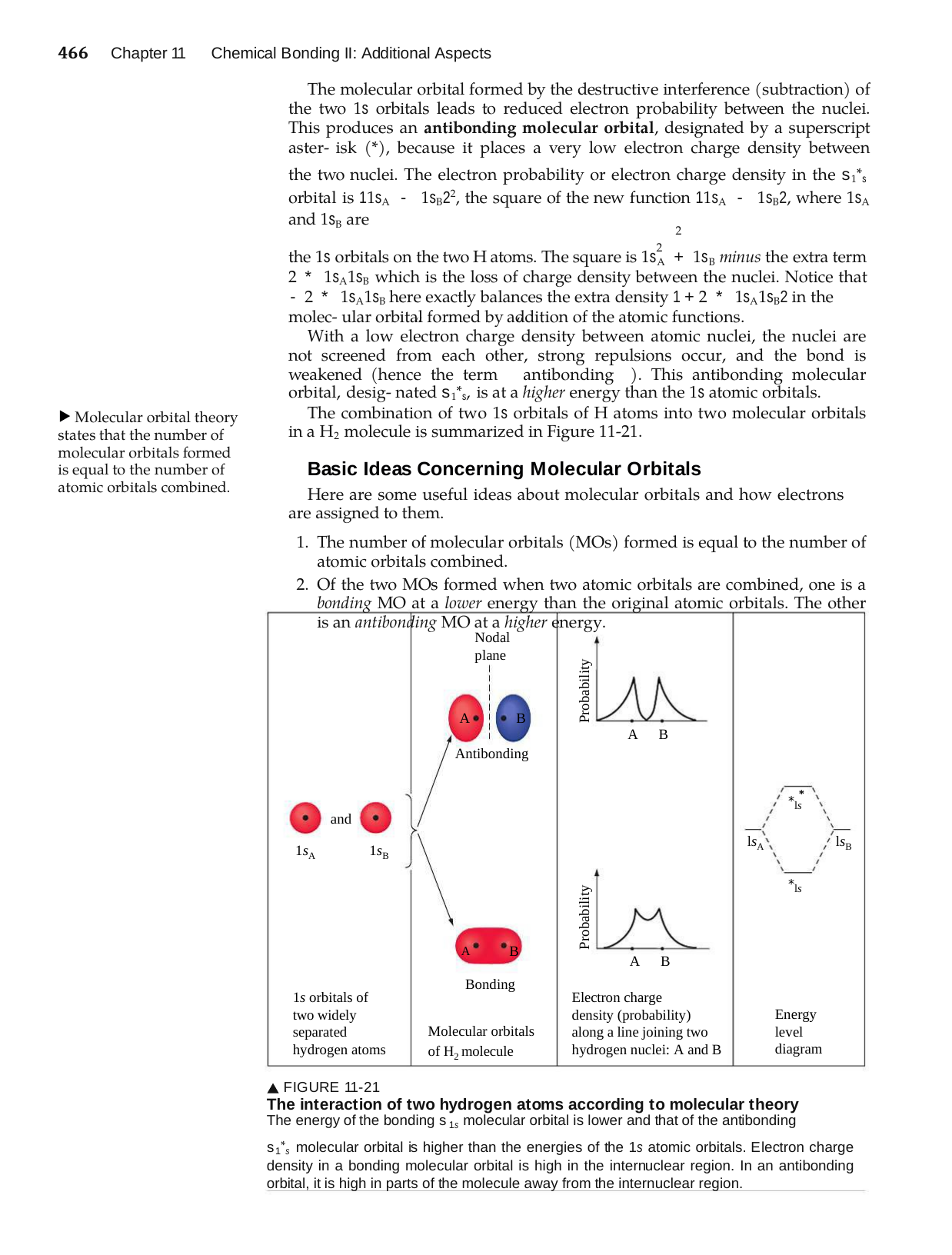

466	Chapter 11
Chemical Bonding II: Additional Aspects
The molecular orbital formed by the destructive interference (subtraction) of the two 1s orbitals leads to reduced electron probability between the nuclei. This produces an antibonding molecular orbital, designated by a superscript aster- isk (*), because it places a very low electron charge density between the two nuclei. The electron probability or electron charge density in the s1*s  orbital is 11sA   -  1sB22, the square of the new function 11sA   -  1sB2, where 1sA and 1sB are
2	2
the 1s orbitals on the two H atoms. The square is 1sA   +  1sB minus the extra term
2  *  1sA1sB  which is the loss of charge density between the nuclei. Notice that
- 2  *  1sA1sB here exactly balances the extra density 1 + 2  *  1sA1sB2 in the molec- ular orbital formed by addition of the atomic functions.
With a low electron charge density between atomic nuclei, the nuclei are not screened from each other, strong repulsions occur, and the bond is weakened (hence the term   antibonding  ). This antibonding molecular orbital, desig- nated s1*s, is at a higher energy than the 1s atomic orbitals.
The combination of two 1s orbitals of H atoms into two molecular orbitals in a H2 molecule is summarized in Figure 11-21.
Basic Ideas Concerning Molecular Orbitals
Here are some useful ideas about molecular orbitals and how electrons are assigned to them.
The number of molecular orbitals (MOs) formed is equal to the number of atomic orbitals combined.
Of the two MOs formed when two atomic orbitals are combined, one is a bonding MO at a lower energy than the original atomic orbitals. The other is an antibonding MO at a higher energy.

Molecular orbital theory states that the number of molecular orbitals formed is equal to the number of atomic orbitals combined.

Nodal plane

Probability
A	B

Antibonding
A      B
*
*ls
and
lsA
lsB
1sA
1sB

*ls
Probability
A	B
Bonding
A      B
1s orbitals of two widely separated hydrogen atoms
Electron charge density (probability)
along a line joining two hydrogen nuclei: A and B
Energy level diagram
Molecular orbitals of H2 molecule
 FIGURE 11-21
The interaction of two hydrogen atoms according to molecular theory
The energy of the bonding s1s  molecular orbital is lower and that of the antibonding
s1*s  molecular orbital is higher than the energies of the 1s atomic orbitals. Electron charge density in a bonding molecular orbital is high in the internuclear region. In an antibonding orbital, it is high in parts of the molecule away from the internuclear region.